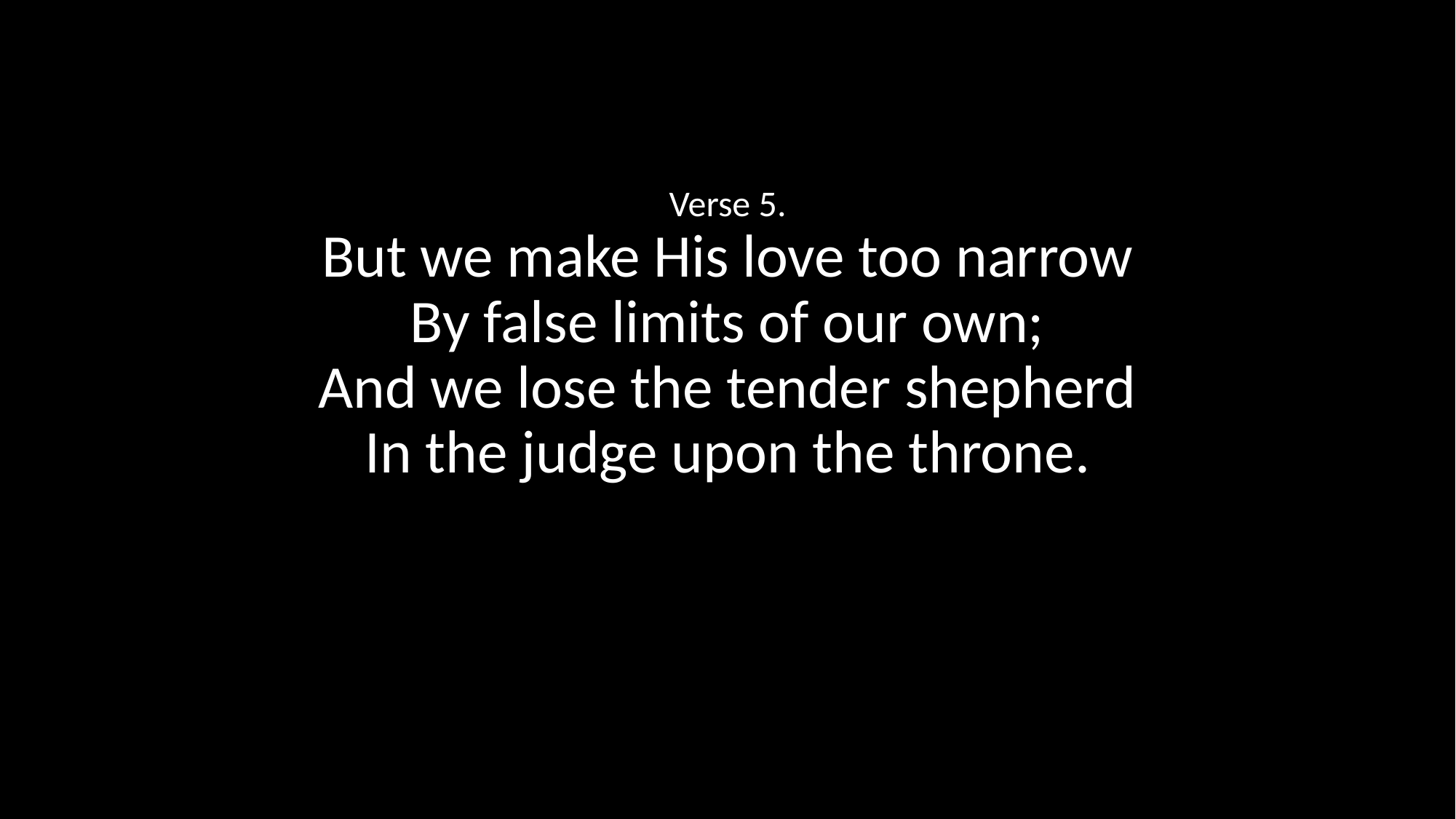

Verse 5.
But we make His love too narrow
By false limits of our own;
And we lose the tender shepherd
In the judge upon the throne.